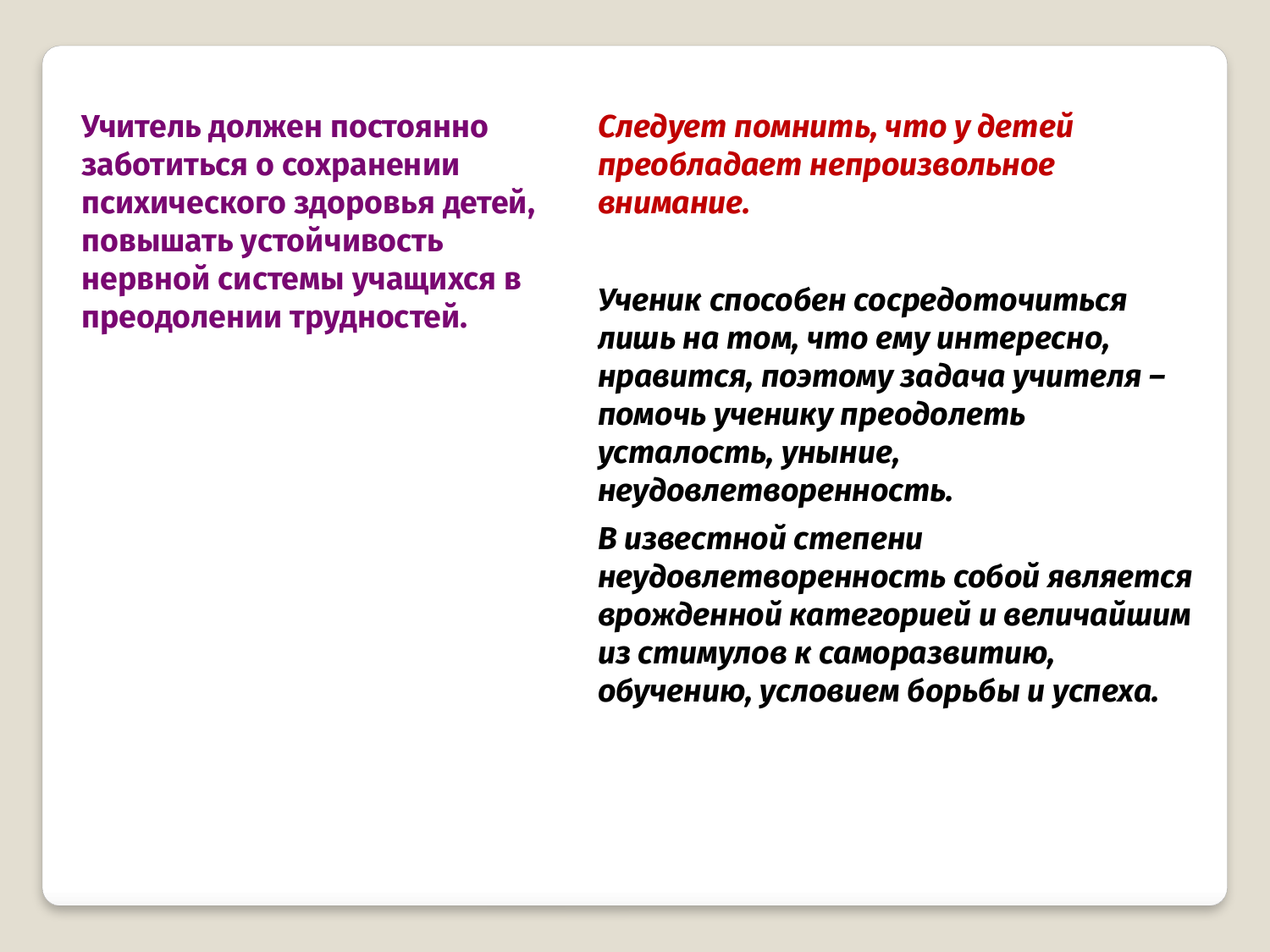

Учитель должен постоянно заботиться о сохранении психического здоровья детей, повышать устойчивость нервной системы учащихся в преодолении трудностей.
Следует помнить, что у детей преобладает непроизвольное внимание.

Ученик способен сосредоточиться лишь на том, что ему интересно, нравится, поэтому задача учителя – помочь ученику преодолеть усталость, уныние, неудовлетворенность.
В известной степени неудовлетворенность собой является врожденной категорией и величайшим из стимулов к саморазвитию, обучению, условием борьбы и успеха.